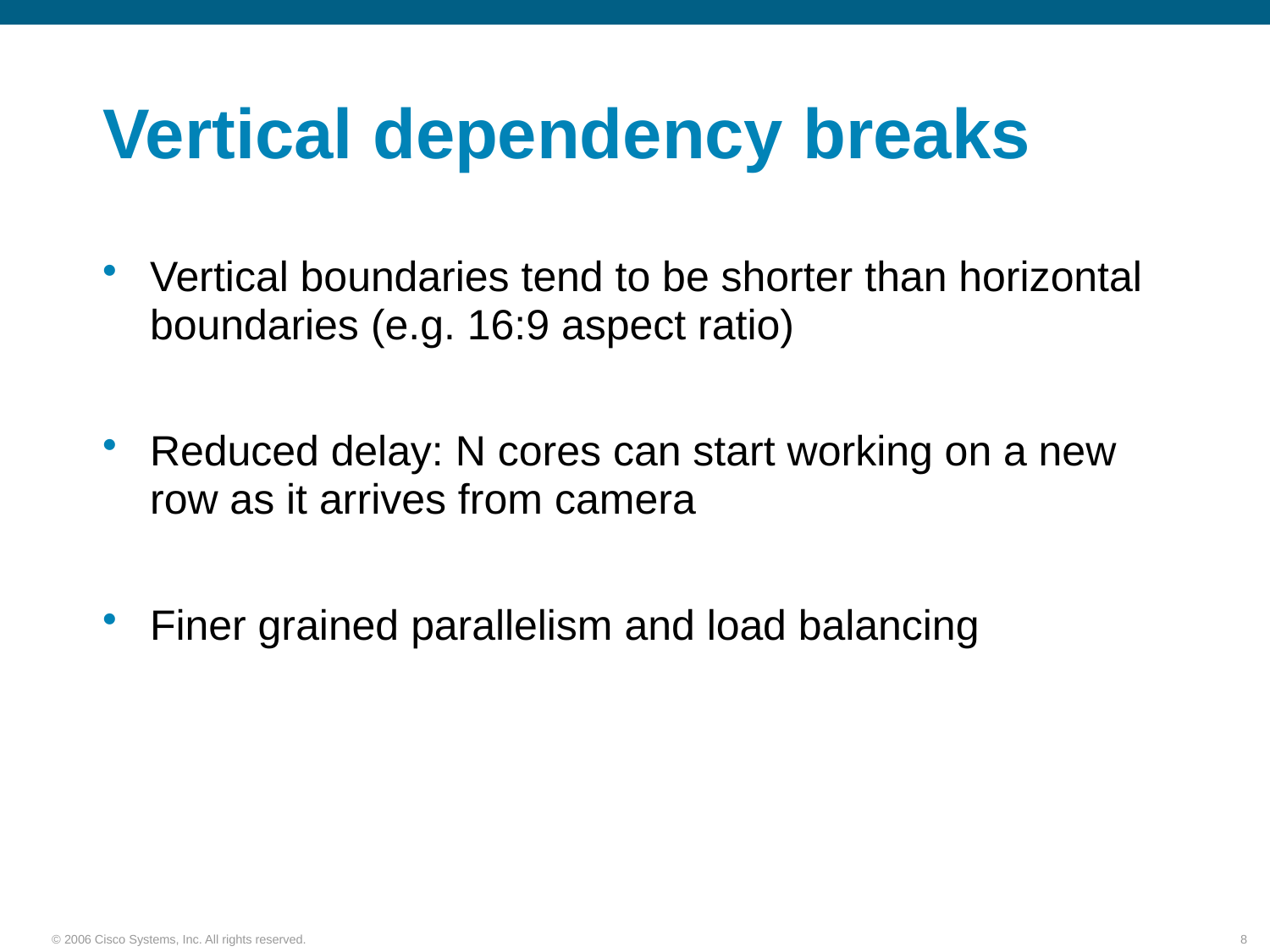

# Vertical dependency breaks
Vertical boundaries tend to be shorter than horizontal boundaries (e.g. 16:9 aspect ratio)

Reduced delay: N cores can start working on a new row as it arrives from camera

Finer grained parallelism and load balancing